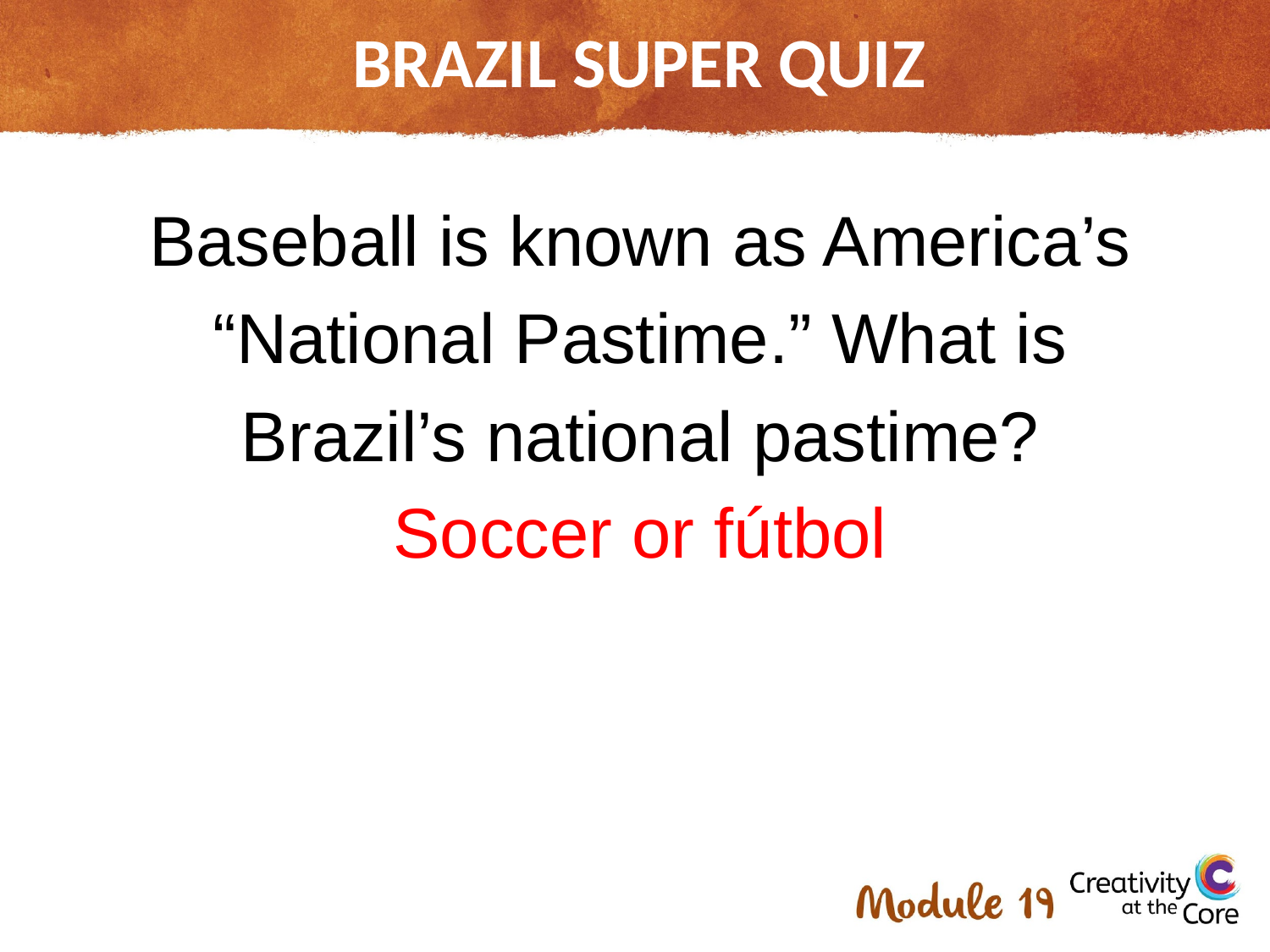

# BRAZIL SUPER QUIZ
Baseball is known as America’s “National Pastime.” What is Brazil’s national pastime? Soccer or fútbol